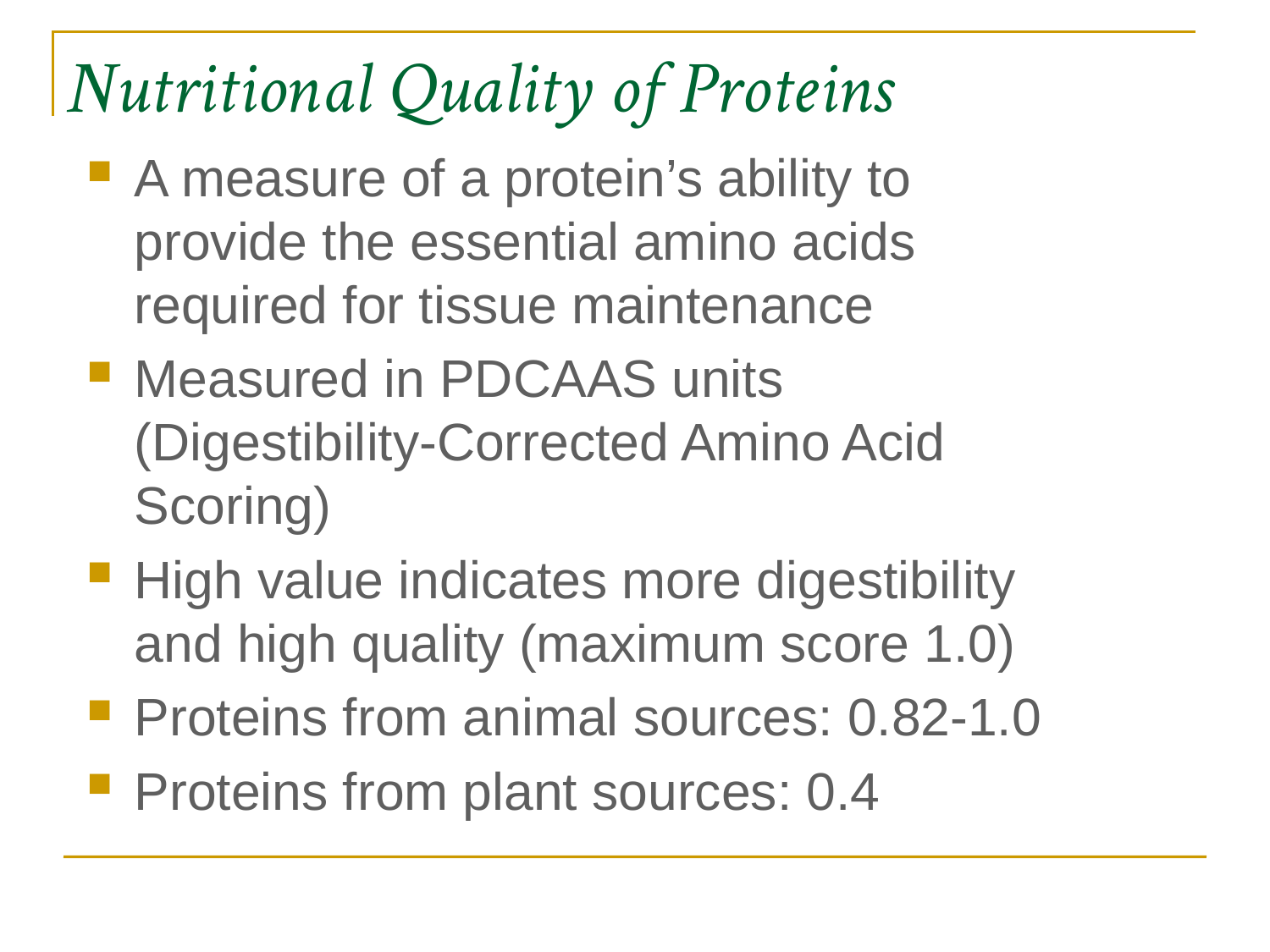

# Nutritional Quality of Proteins
A measure of a protein’s ability to provide the essential amino acids required for tissue maintenance
Measured in PDCAAS units (Digestibility-Corrected Amino Acid Scoring)
High value indicates more digestibility and high quality (maximum score 1.0)
Proteins from animal sources: 0.82-1.0
Proteins from plant sources: 0.4